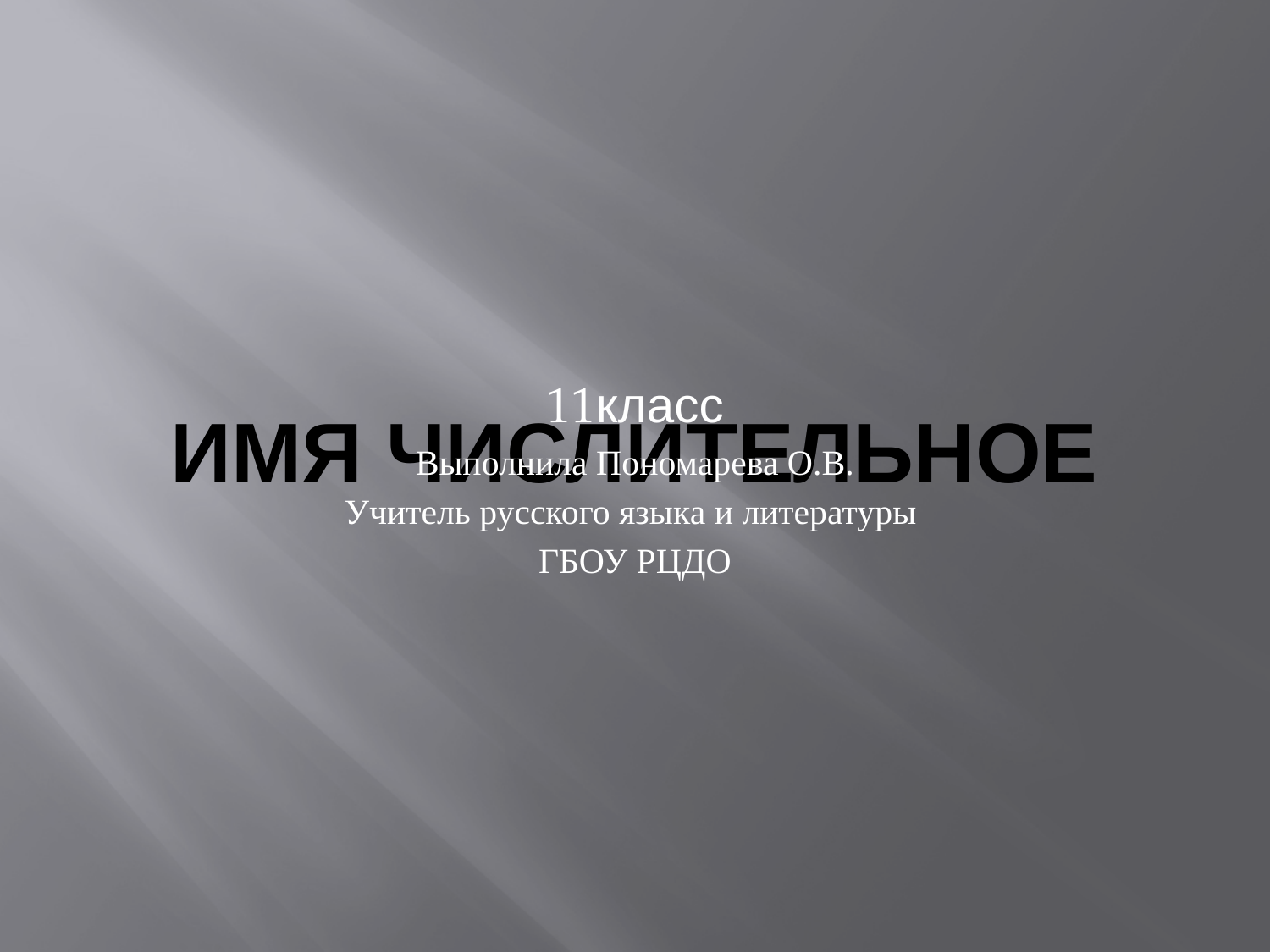

# Имя числительное
11класс
Выполнила Пономарева О.В.
Учитель русского языка и литературы
ГБОУ РЦДО